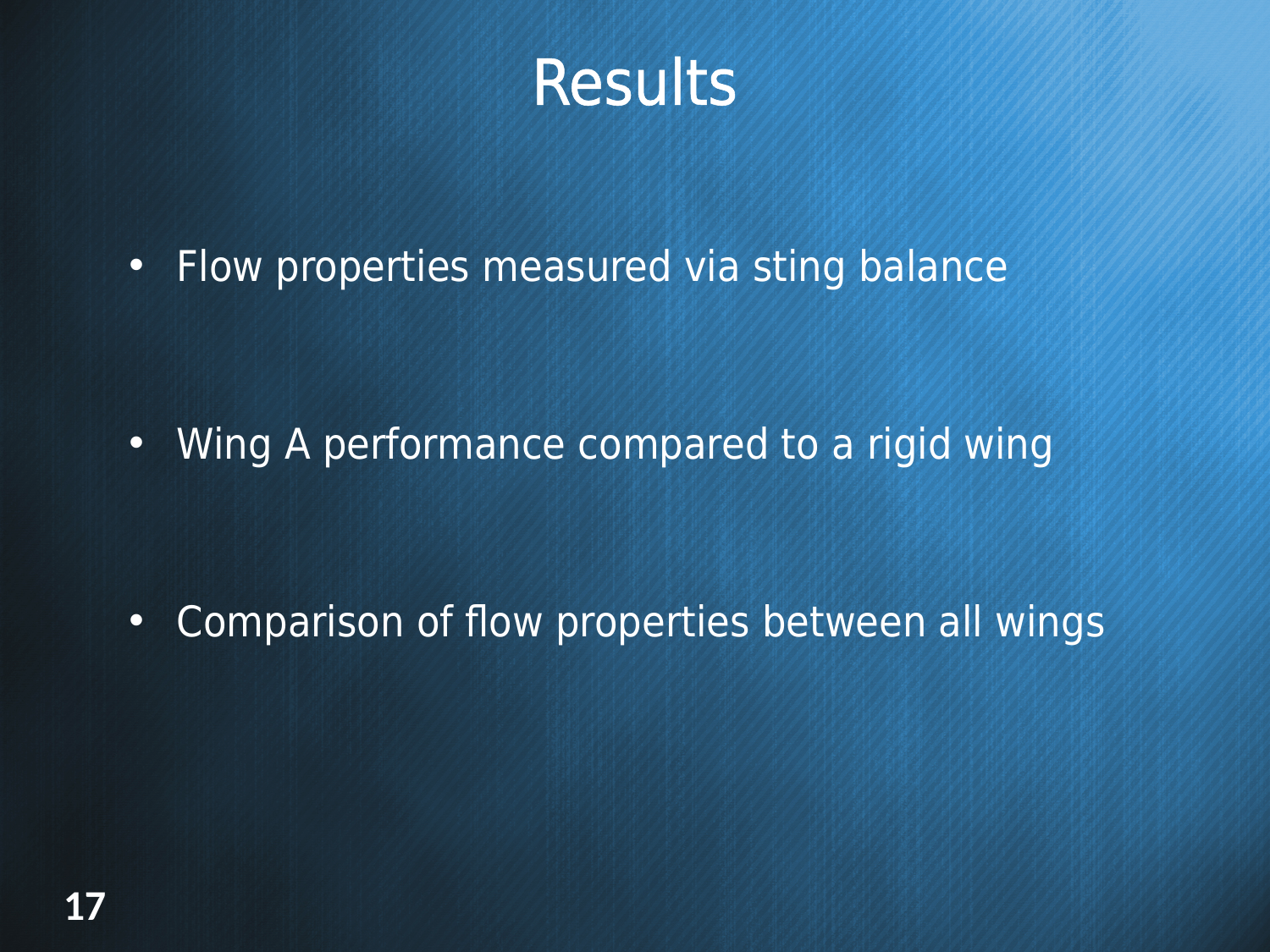

# Results
Flow properties measured via sting balance

Wing A performance compared to a rigid wing

Comparison of flow properties between all wings
17